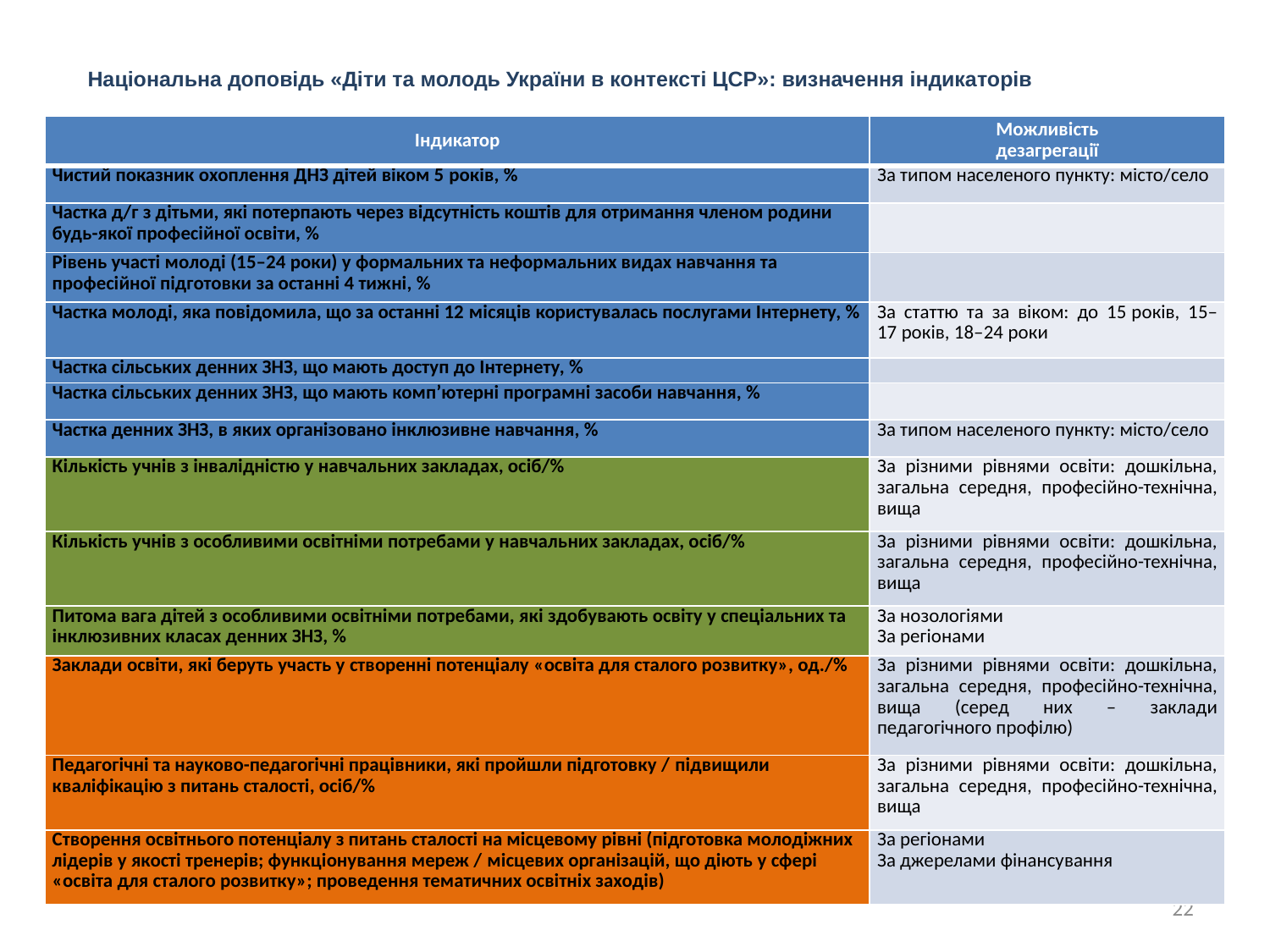

Національна доповідь «Діти та молодь України в контексті ЦСР»: визначення індикаторів
| Індикатор | Можливість дезагрегації |
| --- | --- |
| Чистий показник охоплення ДНЗ дітей віком 5 років, % | За типом населеного пункту: місто/село |
| Частка д/г з дітьми, які потерпають через відсутність коштів для отримання членом родини будь-якої професійної освіти, % |  |
| Рівень участі молоді (15–24 роки) у формальних та неформальних видах навчання та професійної підготовки за останні 4 тижні, % |  |
| Частка молоді, яка повідомила, що за останні 12 місяців користувалась послугами Інтернету, % | За статтю та за віком: до 15 років, 15–17 років, 18–24 роки |
| Частка сільських денних ЗНЗ, що мають доступ до Інтернету, % |  |
| Частка сільських денних ЗНЗ, що мають комп’ютерні програмні засоби навчання, % |  |
| Частка денних ЗНЗ, в яких організовано інклюзивне навчання, % | За типом населеного пункту: місто/село |
| Кількість учнів з інвалідністю у навчальних закладах, осіб/% | За різними рівнями освіти: дошкільна, загальна середня, професійно-технічна, вища |
| Кількість учнів з особливими освітніми потребами у навчальних закладах, осіб/% | За різними рівнями освіти: дошкільна, загальна середня, професійно-технічна, вища |
| Питома вага дітей з особливими освітніми потребами, які здобувають освіту у спеціальних та інклюзивних класах денних ЗНЗ, % | За нозологіями За регіонами |
| Заклади освіти, які беруть участь у створенні потенціалу «освіта для сталого розвитку», од./% | За різними рівнями освіти: дошкільна, загальна середня, професійно-технічна, вища (серед них – заклади педагогічного профілю) |
| Педагогічні та науково-педагогічні працівники, які пройшли підготовку / підвищили кваліфікацію з питань сталості, осіб/% | За різними рівнями освіти: дошкільна, загальна середня, професійно-технічна, вища |
| Створення освітнього потенціалу з питань сталості на місцевому рівні (підготовка молодіжних лідерів у якості тренерів; функціонування мереж / місцевих організацій, що діють у сфері «освіта для сталого розвитку»; проведення тематичних освітніх заходів) | За регіонами За джерелами фінансування |
22